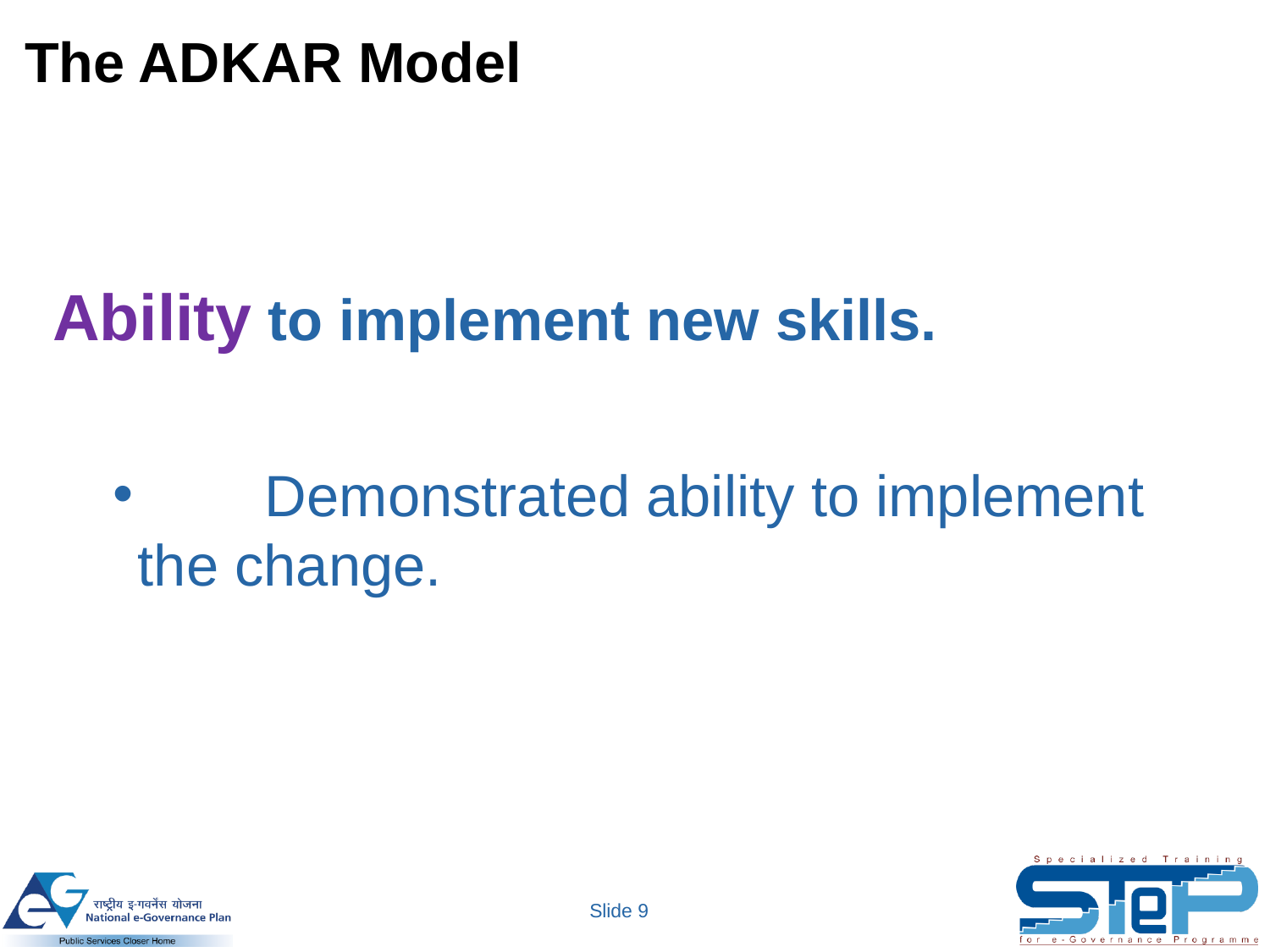

# The ADKAR Model
Ability to implement new skills.

	Demonstrated ability to implement the change.